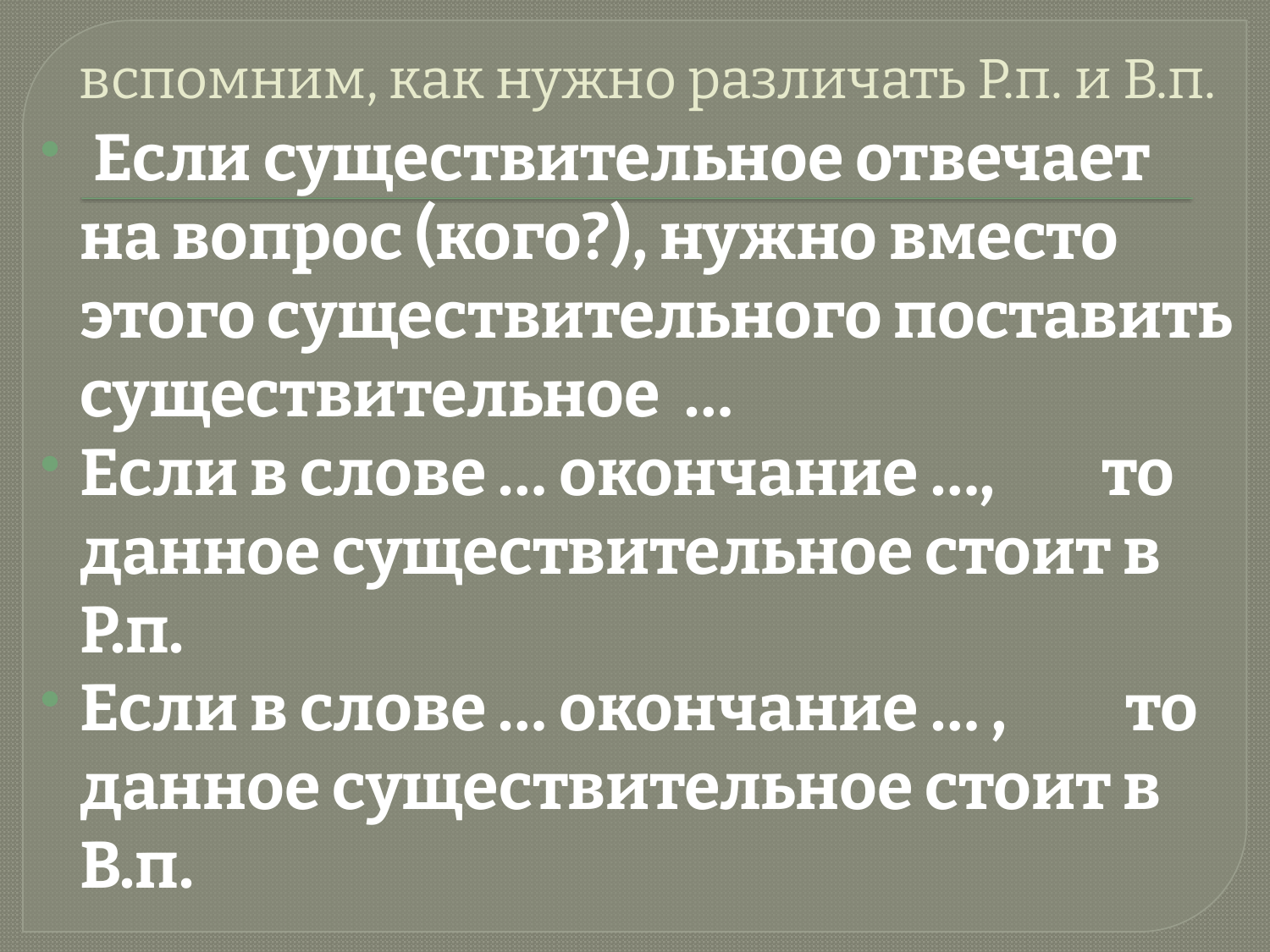

# вспомним, как нужно различать Р.п. и В.п.
 Если существительное отвечает на вопрос (кого?), нужно вместо этого существительного поставить существительное  …
Если в слове … окончание …,         то данное существительное стоит в Р.п.
Если в слове … окончание … ,          то данное существительное стоит в В.п.